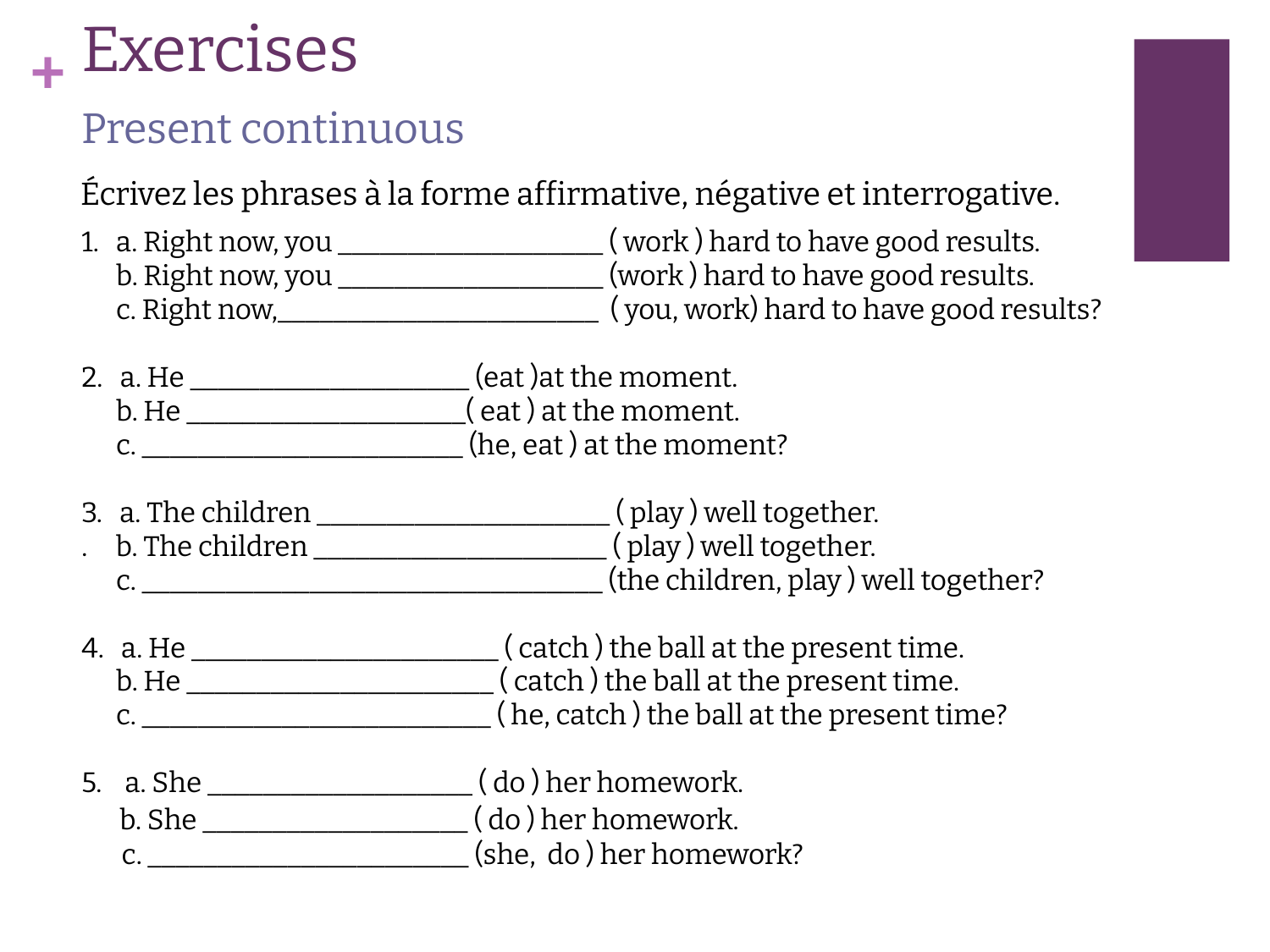

Exercises
Present continuous
Écrivez les phrases à la forme affirmative, négative et interrogative.
1.   a. Right now, you ___________________ ( work ) hard to have good results.
      b. Right now, you ___________________ (work ) hard to have good results.
      c. Right now,_______________________  ( you, work) hard to have good results?

2.   a. He ____________________ (eat )at the moment.
      b. He ____________________( eat ) at the moment.
      c. _______________________ (he, eat ) at the moment?

3.   a. The children _____________________ ( play ) well together.
.     b. The children _____________________ ( play ) well together.
      c. _________________________________ (the children, play ) well together?

4.   a. He ______________________ ( catch ) the ball at the present time.
      b. He ______________________ ( catch ) the ball at the present time.
      c. _________________________ ( he, catch ) the ball at the present time?

5.    a. She ___________________ ( do ) her homework.
      b. She ___________________ ( do ) her homework.
       c. _______________________ (she,  do ) her homework?